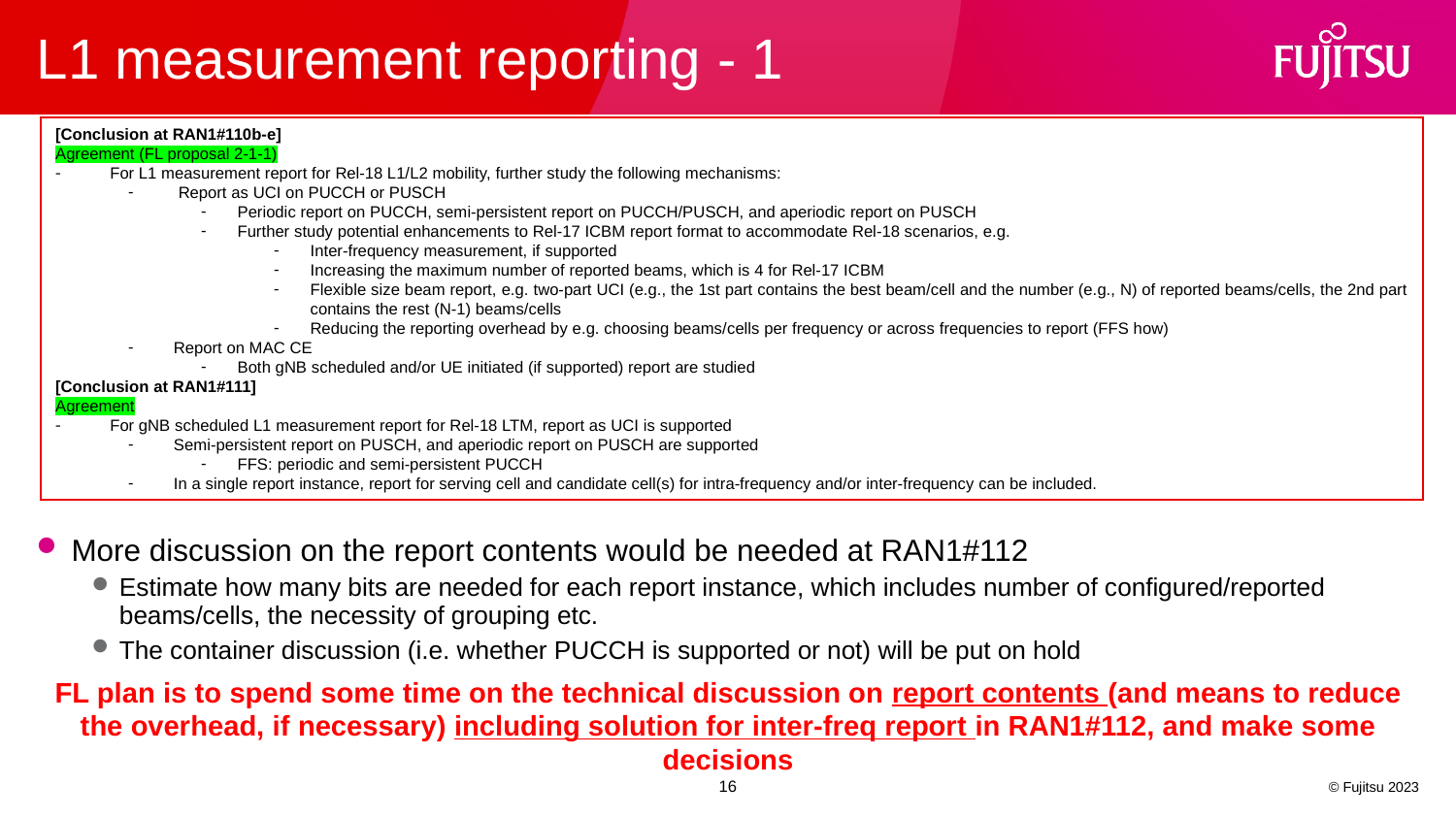

# L1 measurement reporting - 1
[Conclusion at RAN1#110b-e]
Agreement (FL proposal 2-1-1)
For L1 measurement report for Rel-18 L1/L2 mobility, further study the following mechanisms:
 Report as UCI on PUCCH or PUSCH
Periodic report on PUCCH, semi-persistent report on PUCCH/PUSCH, and aperiodic report on PUSCH
Further study potential enhancements to Rel-17 ICBM report format to accommodate Rel-18 scenarios, e.g.
Inter-frequency measurement, if supported
Increasing the maximum number of reported beams, which is 4 for Rel-17 ICBM
Flexible size beam report, e.g. two-part UCI (e.g., the 1st part contains the best beam/cell and the number (e.g., N) of reported beams/cells, the 2nd part contains the rest (N-1) beams/cells
Reducing the reporting overhead by e.g. choosing beams/cells per frequency or across frequencies to report (FFS how)
Report on MAC CE
Both gNB scheduled and/or UE initiated (if supported) report are studied
[Conclusion at RAN1#111]
Agreement
For gNB scheduled L1 measurement report for Rel-18 LTM, report as UCI is supported
Semi-persistent report on PUSCH, and aperiodic report on PUSCH are supported
FFS: periodic and semi-persistent PUCCH
In a single report instance, report for serving cell and candidate cell(s) for intra-frequency and/or inter-frequency can be included.
More discussion on the report contents would be needed at RAN1#112
Estimate how many bits are needed for each report instance, which includes number of configured/reported beams/cells, the necessity of grouping etc.
The container discussion (i.e. whether PUCCH is supported or not) will be put on hold

FL plan is to spend some time on the technical discussion on report contents (and means to reduce the overhead, if necessary) including solution for inter-freq report in RAN1#112, and make some decisions
16
© Fujitsu 2023